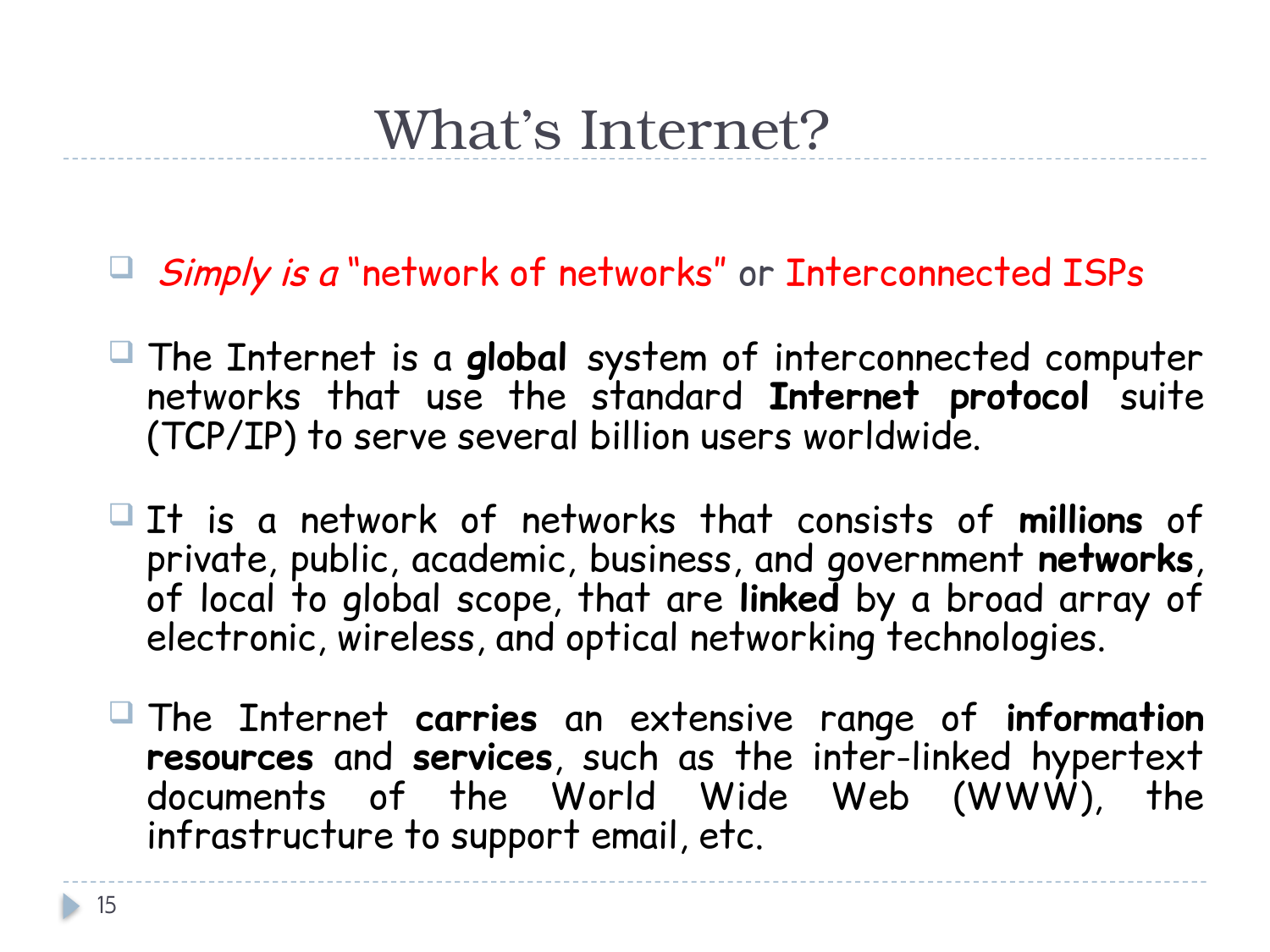

# What’s Internet?
Simply is a “network of networks” or Interconnected ISPs

The Internet is a global system of interconnected computer networks that use the standard Internet protocol suite (TCP/IP) to serve several billion users worldwide.

It is a network of networks that consists of millions of private, public, academic, business, and government networks, of local to global scope, that are linked by a broad array of electronic, wireless, and optical networking technologies.

The Internet carries an extensive range of information resources and services, such as the inter-linked hypertext documents of the World Wide Web (WWW), the infrastructure to support email, etc.
15